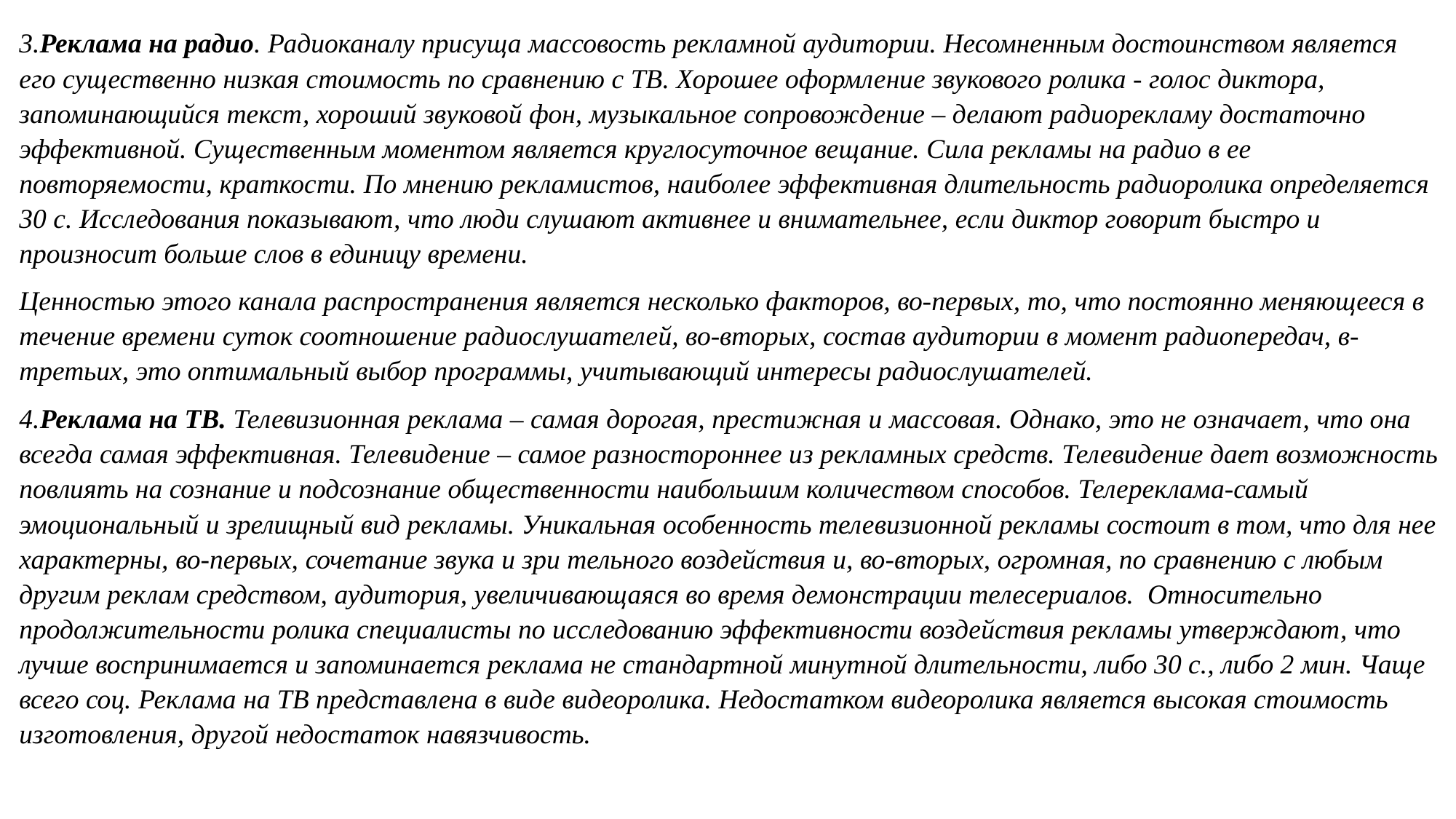

3.Реклама на радио. Радиоканалу присуща массовость рекламной аудитории. Несомненным достоинством является его существенно низкая стоимость по сравнению с ТВ. Хорошее оформление звукового ролика - голос диктора, запоминающийся текст, хороший звуковой фон, музыкальное сопровождение – делают радиорекламу достаточно эффективной. Существенным моментом является круглосуточное вещание. Сила рекламы на радио в ее повторяемости, краткости. По мнению рекламистов, наиболее эффективная длительность радиоролика определяется 30 с. Исследования показывают, что люди слушают активнее и внимательнее, если диктор говорит быстро и произносит больше слов в единицу времени.
Ценностью этого канала распространения является несколько факторов, во-первых, то, что постоянно меняющееся в течение времени суток соотношение радиослушателей, во-вторых, состав аудитории в момент радиопередач, в-третьих, это оптимальный выбор программы, учитывающий интересы радиослушателей.
4.Реклама на ТВ. Телевизионная реклама – самая дорогая, престижная и массовая. Однако, это не означает, что она всегда самая эффективная. Телевидение – самое разностороннее из рекламных средств. Телевидение дает возможность повлиять на сознание и подсознание общественности наибольшим количеством способов. Телереклама-самый эмоциональный и зрелищный вид рекламы. Уникальная особенность телевизионной рекламы состоит в том, что для нее характерны, во-первых, сочетание звука и зри тельного воздействия и, во-вторых, огромная, по сравнению с любым другим реклам средством, аудитория, увеличивающаяся во время демонстрации телесериалов.  Относительно продолжительности ролика специалисты по исследованию эффективности воздействия рекламы утверждают, что лучше воспринимается и запоминается реклама не стандартной минутной длительности, либо 30 с., либо 2 мин. Чаще всего соц. Реклама на ТВ представлена в виде видеоролика. Недостатком видеоролика является высокая стоимость изготовления, другой недостаток навязчивость.